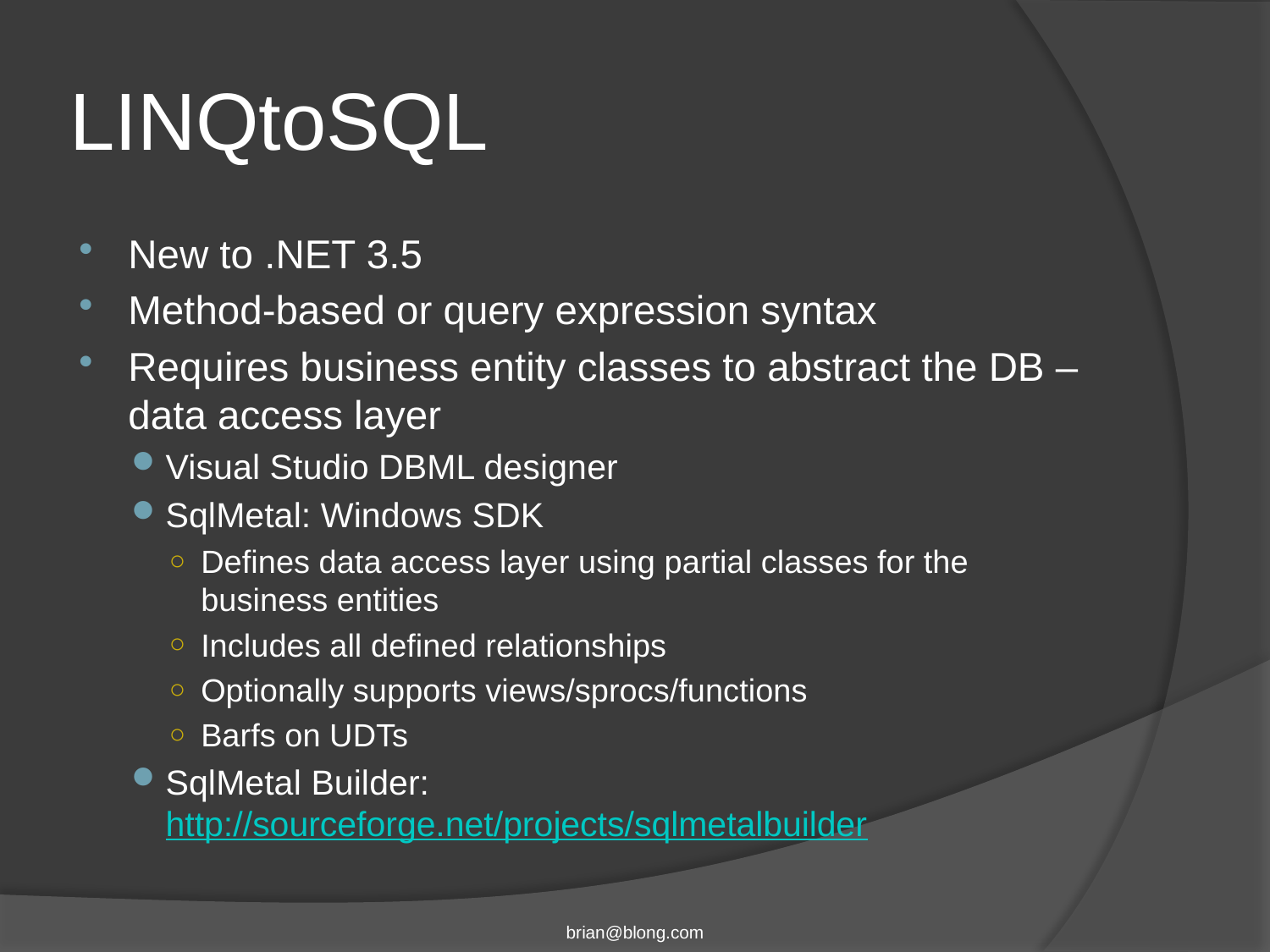

# LINQtoSQL
New to .NET 3.5
Method-based or query expression syntax
Requires business entity classes to abstract the DB – data access layer
Visual Studio DBML designer
SqlMetal: Windows SDK
Defines data access layer using partial classes for the business entities
Includes all defined relationships
Optionally supports views/sprocs/functions
Barfs on UDTs
SqlMetal Builder: http://sourceforge.net/projects/sqlmetalbuilder
brian@blong.com